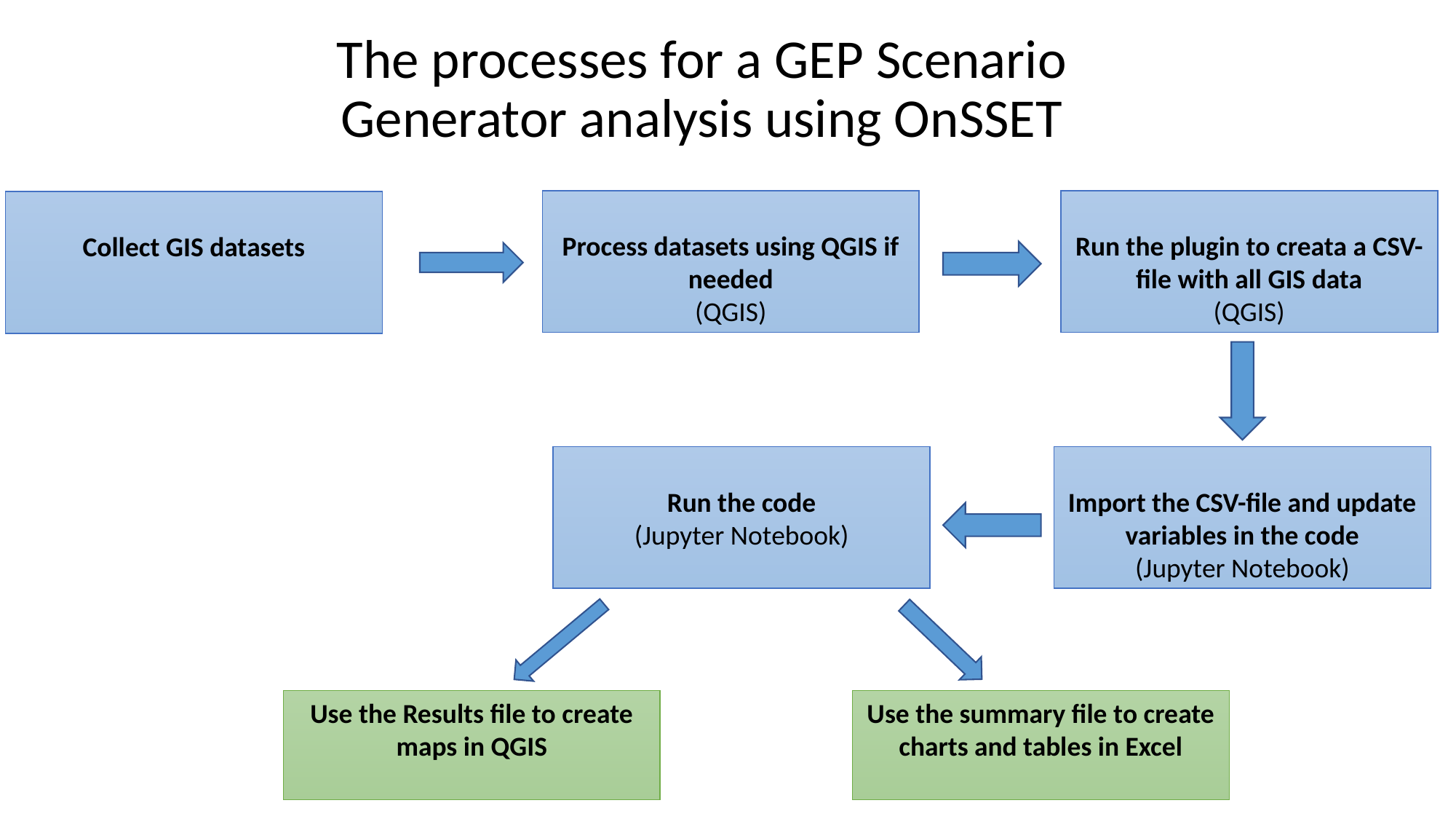

The processes for a GEP Scenario Generator analysis using OnSSET

Process datasets using QGIS if needed
(QGIS)

Run the plugin to creata a CSV-file with all GIS data
(QGIS)

Collect GIS datasets

Run the code
(Jupyter Notebook)

Import the CSV-file and update variables in the code
(Jupyter Notebook)

Use the Results file to create maps in QGIS

Use the summary file to create charts and tables in Excel